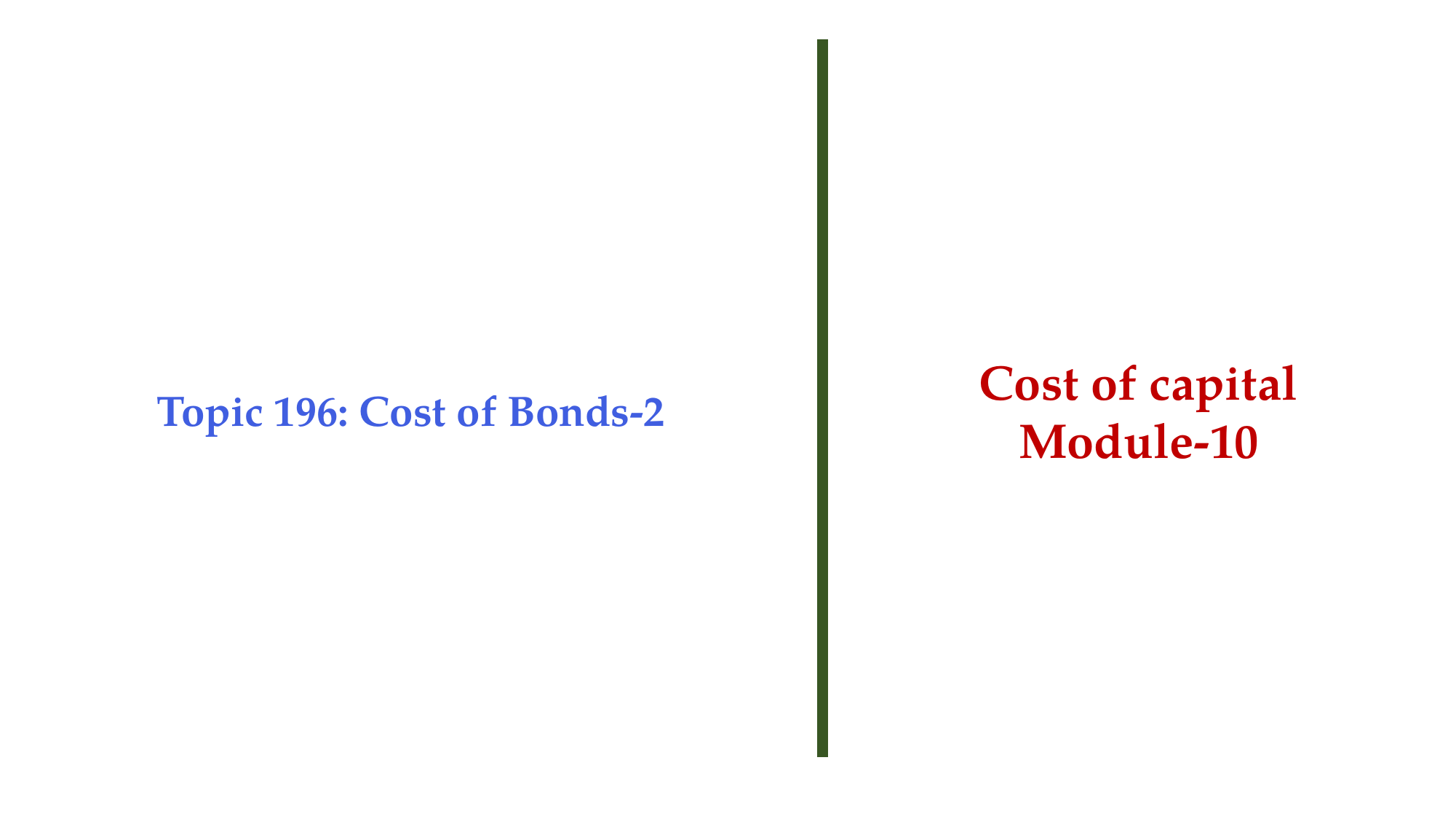

Topic 196: Cost of Bonds-2
Cost of capital
Module-10